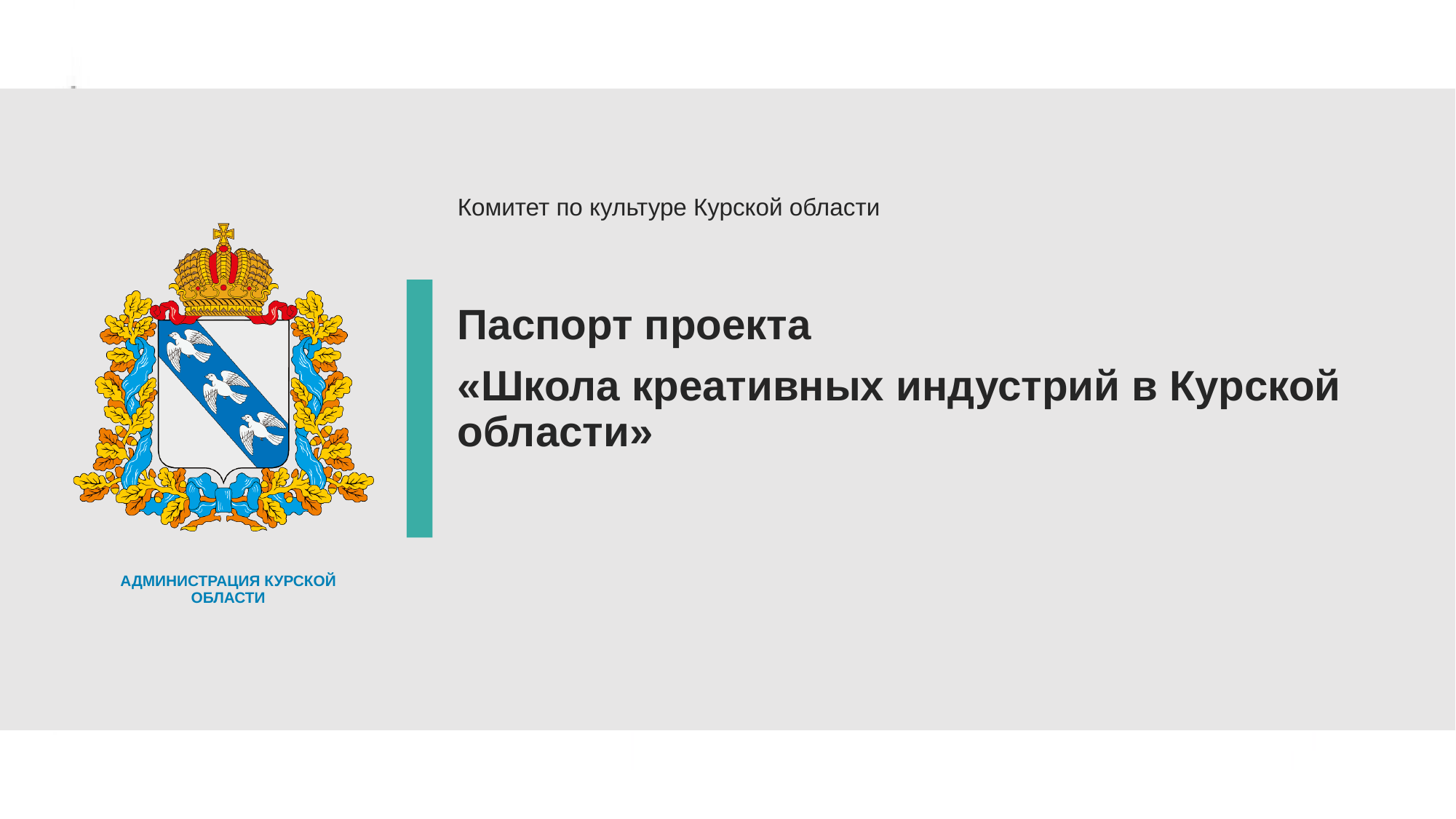

Комитет по культуре Курской области

Паспорт проекта
«Школа креативных индустрий в Курской области»